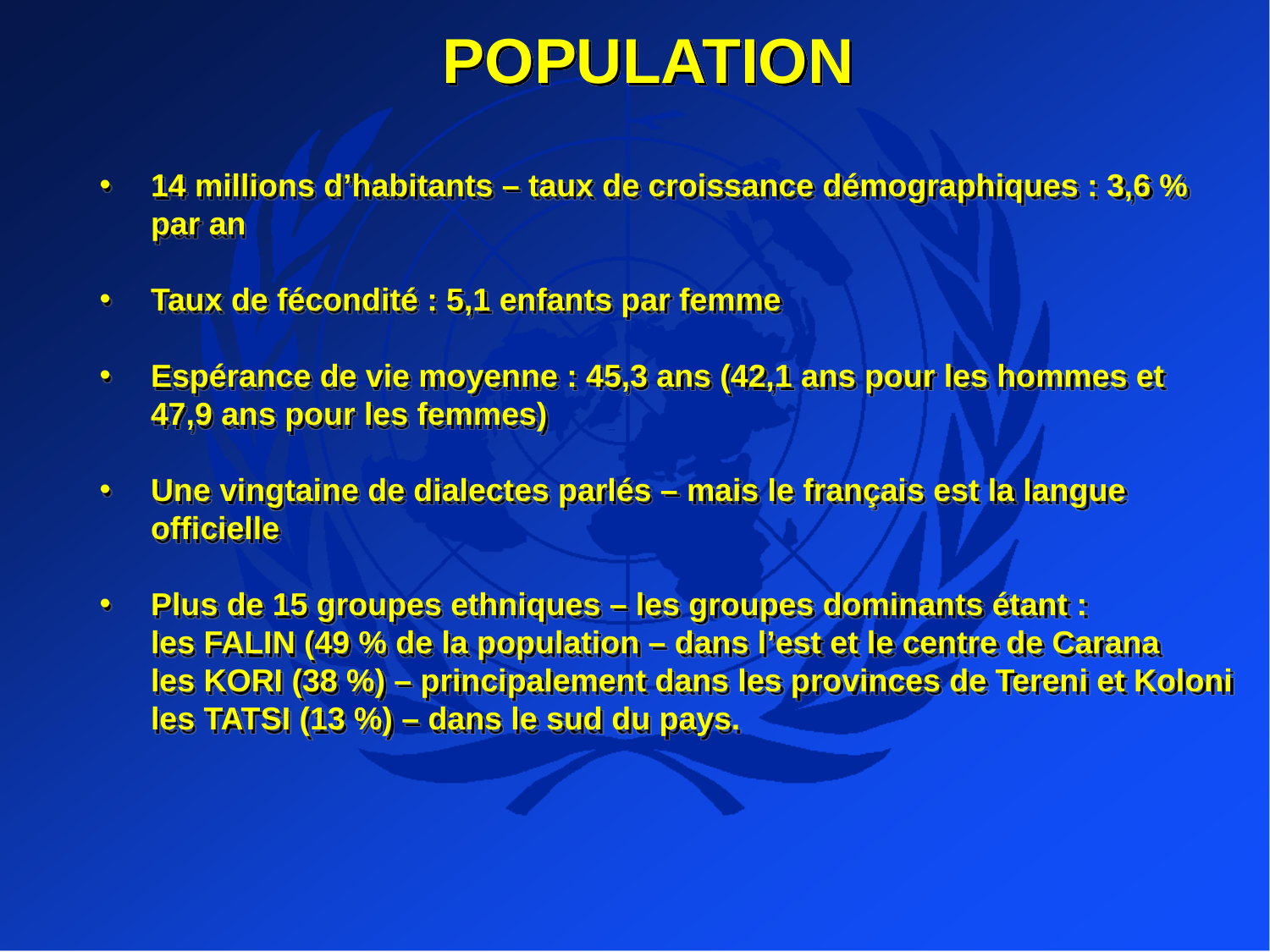

POPULATION

14 millions d’habitants – taux de croissance démographiques : 3,6 % par an

Taux de fécondité : 5,1 enfants par femme

Espérance de vie moyenne : 45,3 ans (42,1 ans pour les hommes et
47,9 ans pour les femmes)

Une vingtaine de dialectes parlés – mais le français est la langue officielle

Plus de 15 groupes ethniques – les groupes dominants étant :
	les FALIN (49 % de la population – dans l’est et le centre de Carana
	les KORI (38 %) – principalement dans les provinces de Tereni et Koloni
	les TATSI (13 %) – dans le sud du pays.